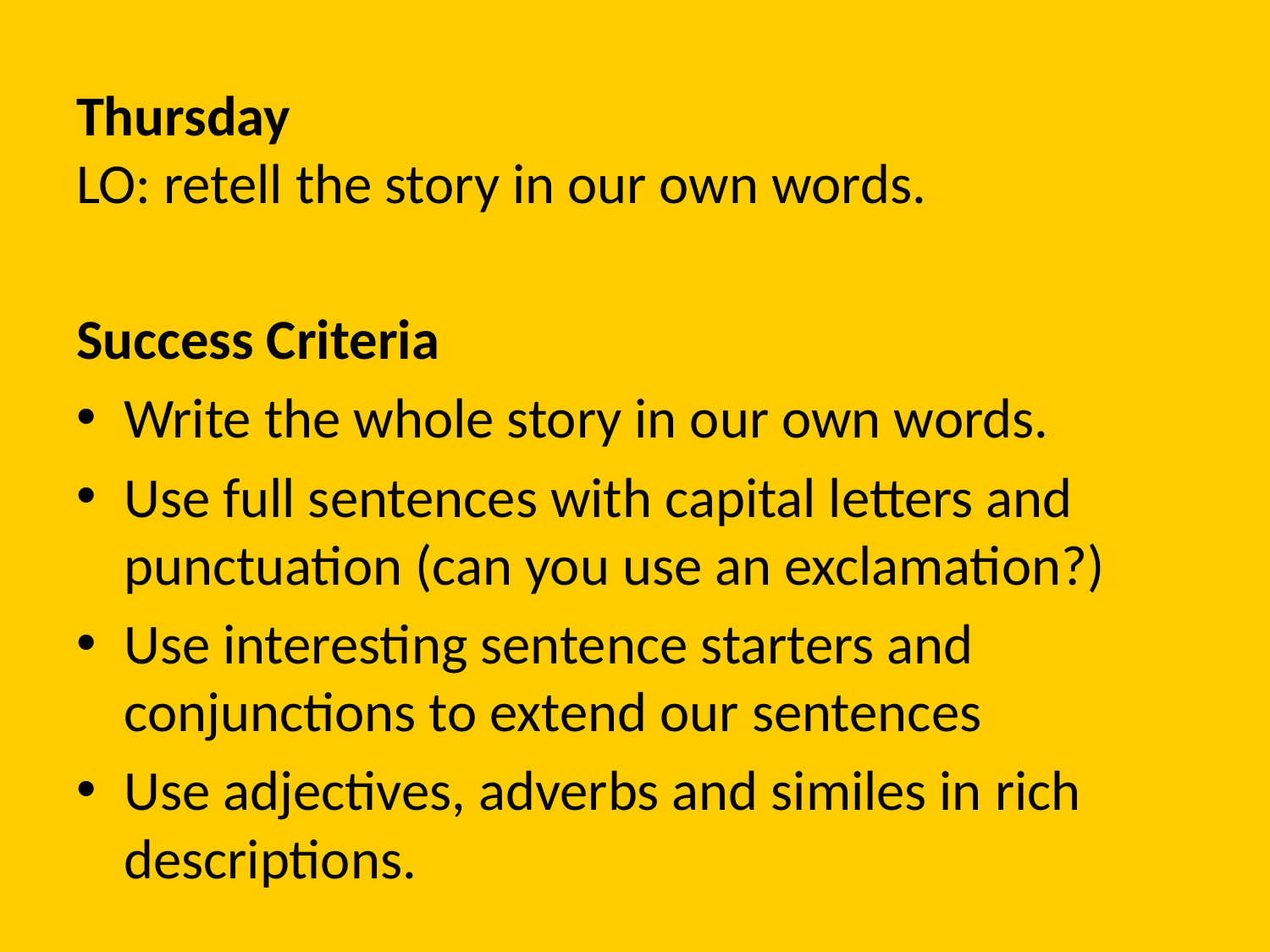

# Thursday LO: retell the story in our own words.
Success Criteria
Write the whole story in our own words.
Use full sentences with capital letters and punctuation (can you use an exclamation?)
Use interesting sentence starters and conjunctions to extend our sentences
Use adjectives, adverbs and similes in rich descriptions.